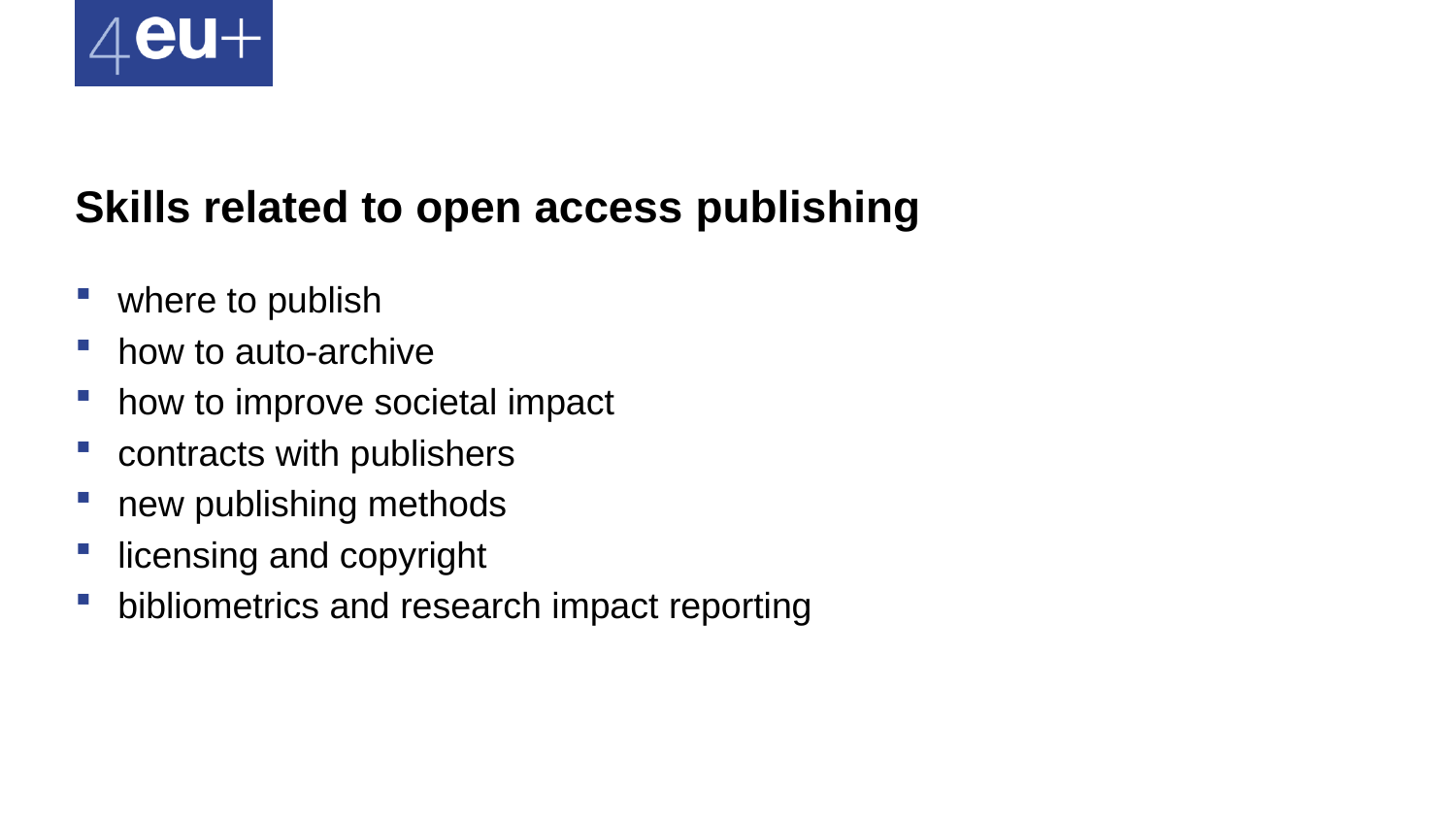

# Skills related to open access publishing
where to publish
how to auto-archive
how to improve societal impact
contracts with publishers
new publishing methods
licensing and copyright
bibliometrics and research impact reporting